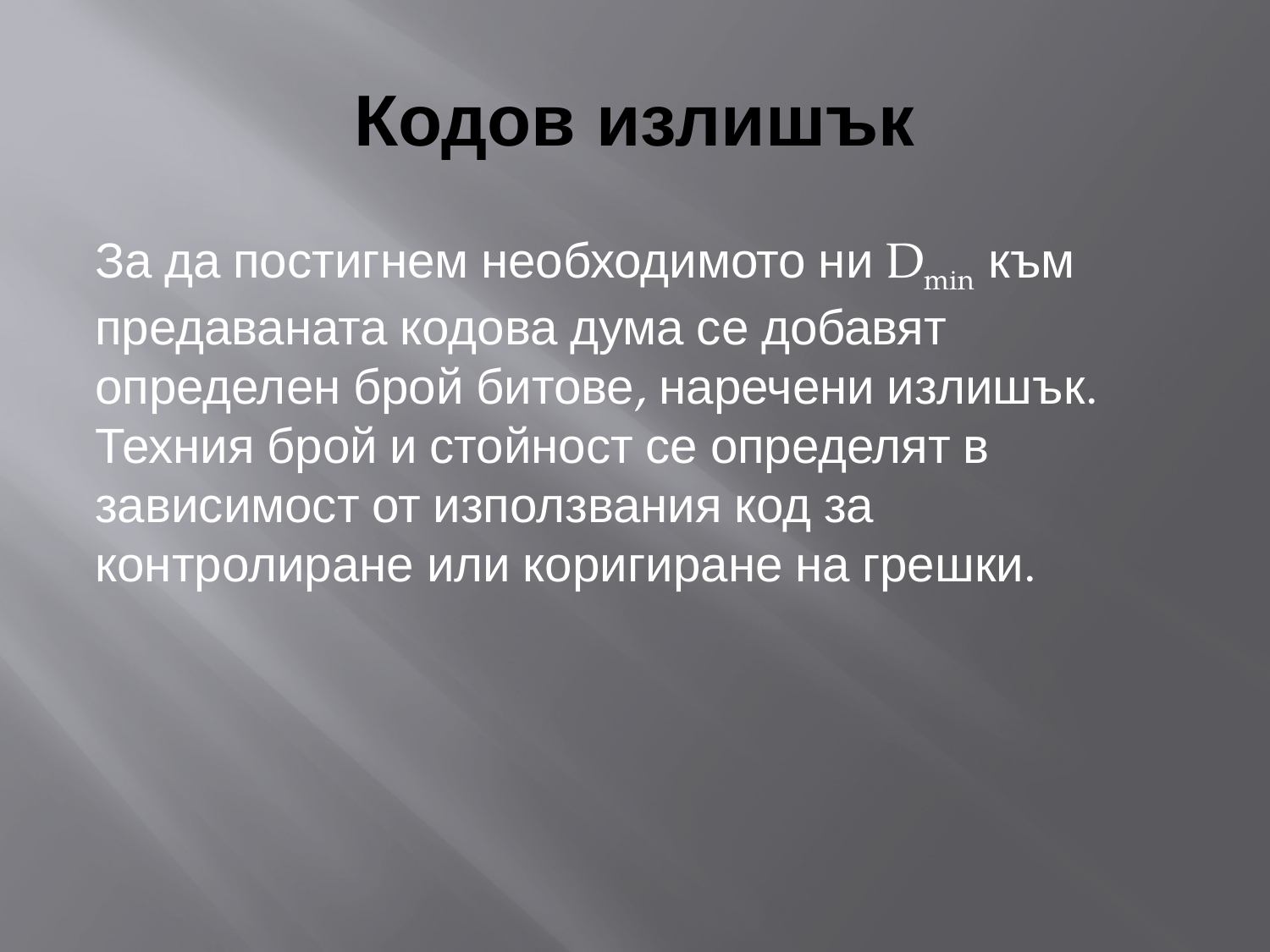

# Кодов излишък
За да постигнем необходимото ни Dmin  към предаваната кодова дума се добавят определен брой битове, наречени излишък. Техния брой и стойност се определят в зависимост от използвания код за контролиране или коригиране на грешки.